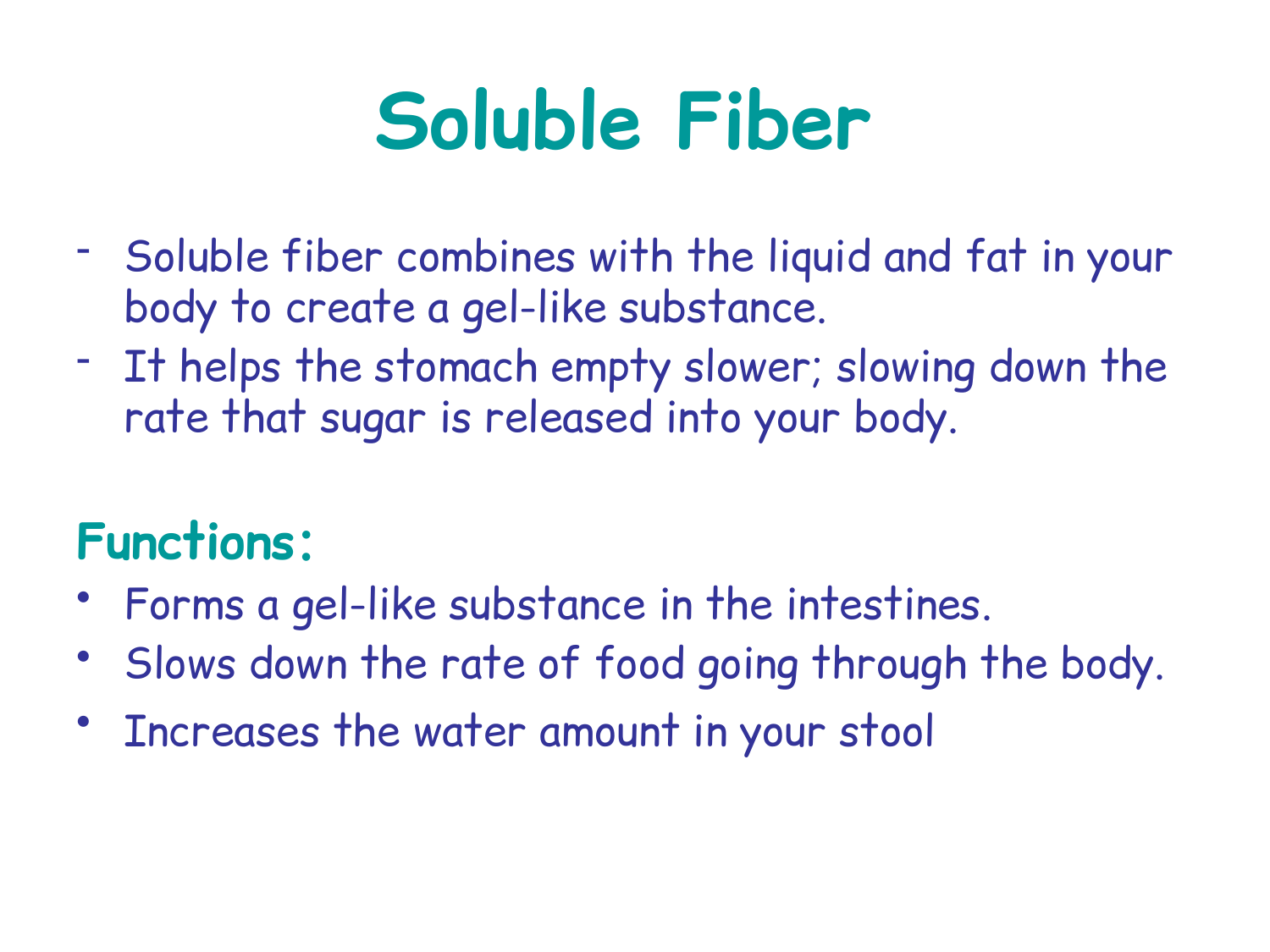

# Soluble Fiber
Soluble fiber combines with the liquid and fat in your body to create a gel-like substance.
It helps the stomach empty slower; slowing down the rate that sugar is released into your body.

Functions:
Forms a gel-like substance in the intestines.
Slows down the rate of food going through the body.
Increases the water amount in your stool